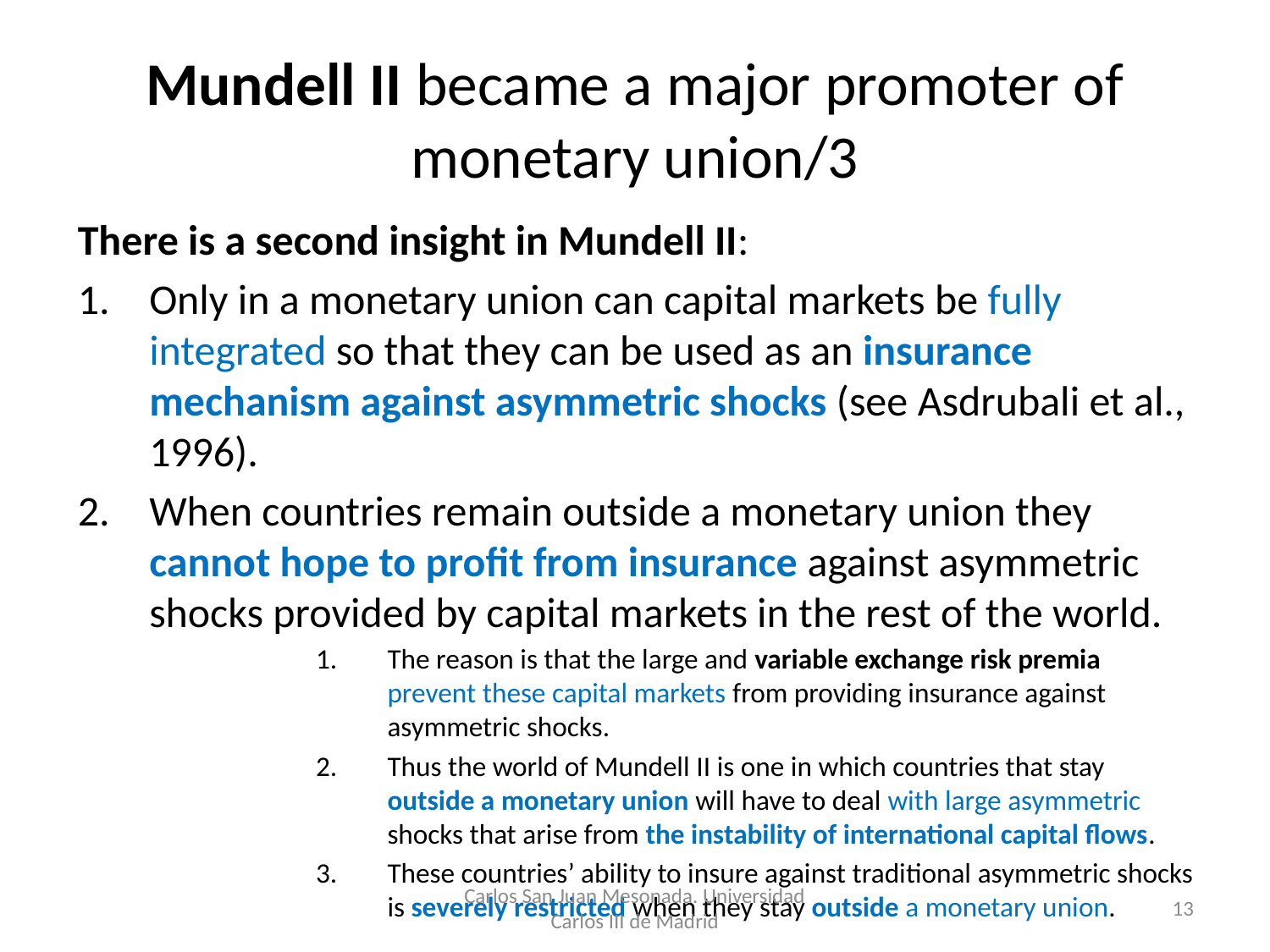

# Mundell II became a major promoter of monetary union/3
There is a second insight in Mundell II:
Only in a monetary union can capital markets be fully integrated so that they can be used as an insurance mechanism against asymmetric shocks (see Asdrubali et al., 1996).
When countries remain outside a monetary union they cannot hope to profit from insurance against asymmetric shocks provided by capital markets in the rest of the world.
The reason is that the large and variable exchange risk premia prevent these capital markets from providing insurance against asymmetric shocks.
Thus the world of Mundell II is one in which countries that stay outside a monetary union will have to deal with large asymmetric shocks that arise from the instability of international capital flows.
These countries’ ability to insure against traditional asymmetric shocks is severely restricted when they stay outside a monetary union.
Carlos San Juan Mesonada. Universidad Carlos III de Madrid
13